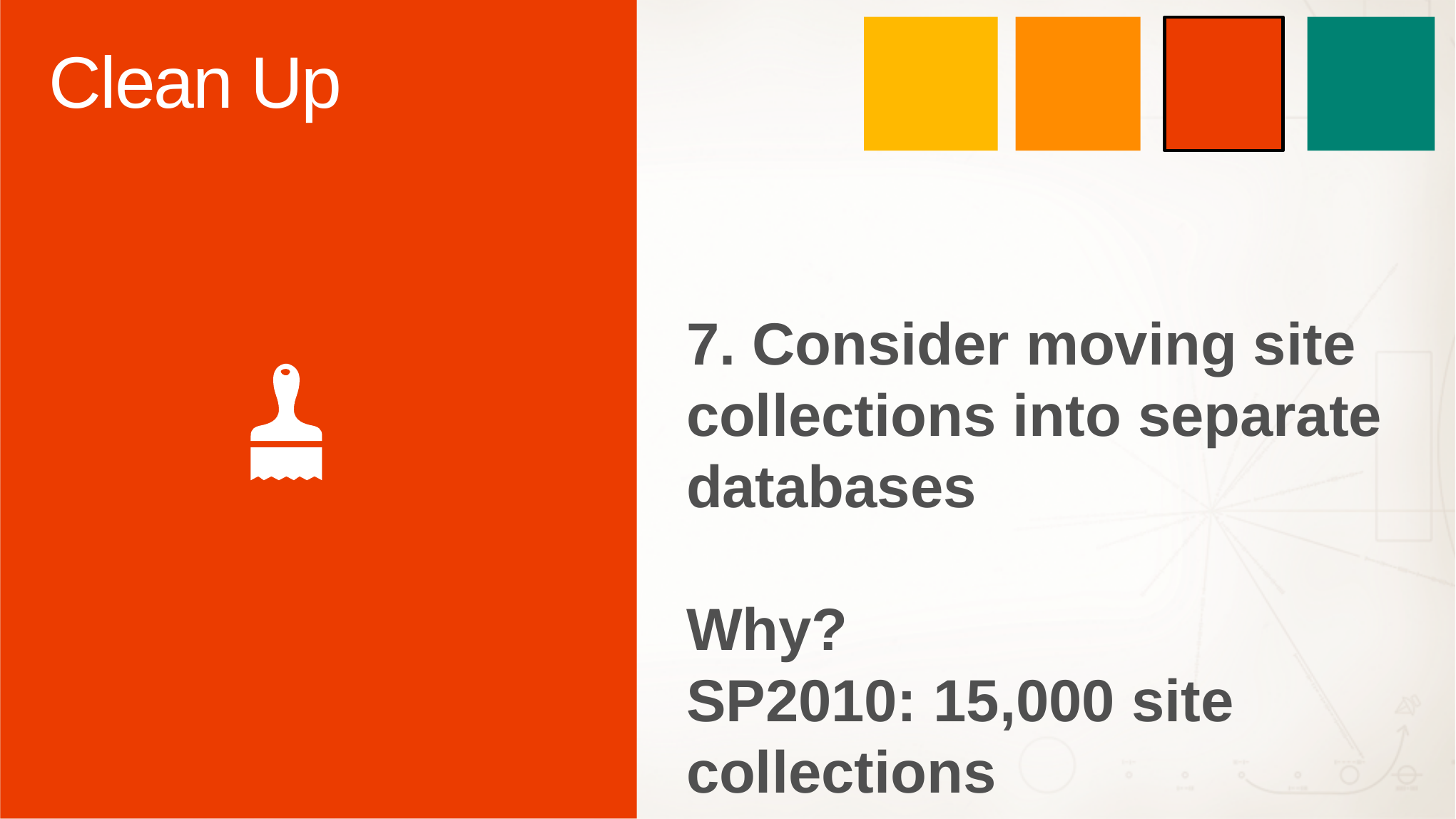

# Clean Up
7. Consider moving site collections into separate databases

Why?
SP2010: 15,000 site collections
SP2013: 5,000 site collections